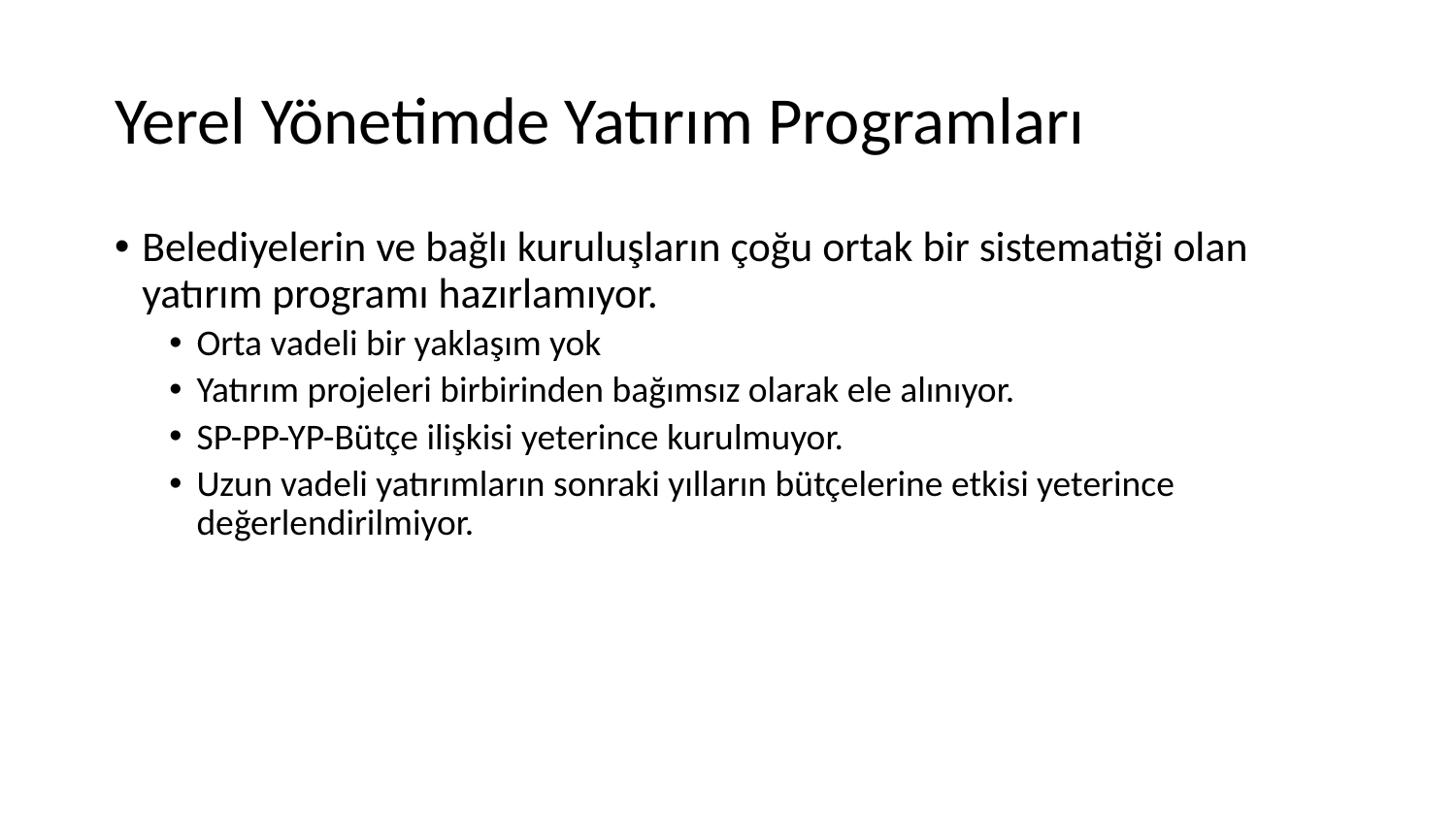

# Yerel Yönetimde Yatırım Programları
Belediyelerin ve bağlı kuruluşların çoğu ortak bir sistematiği olan yatırım programı hazırlamıyor.
Orta vadeli bir yaklaşım yok
Yatırım projeleri birbirinden bağımsız olarak ele alınıyor.
SP-PP-YP-Bütçe ilişkisi yeterince kurulmuyor.
Uzun vadeli yatırımların sonraki yılların bütçelerine etkisi yeterince değerlendirilmiyor.